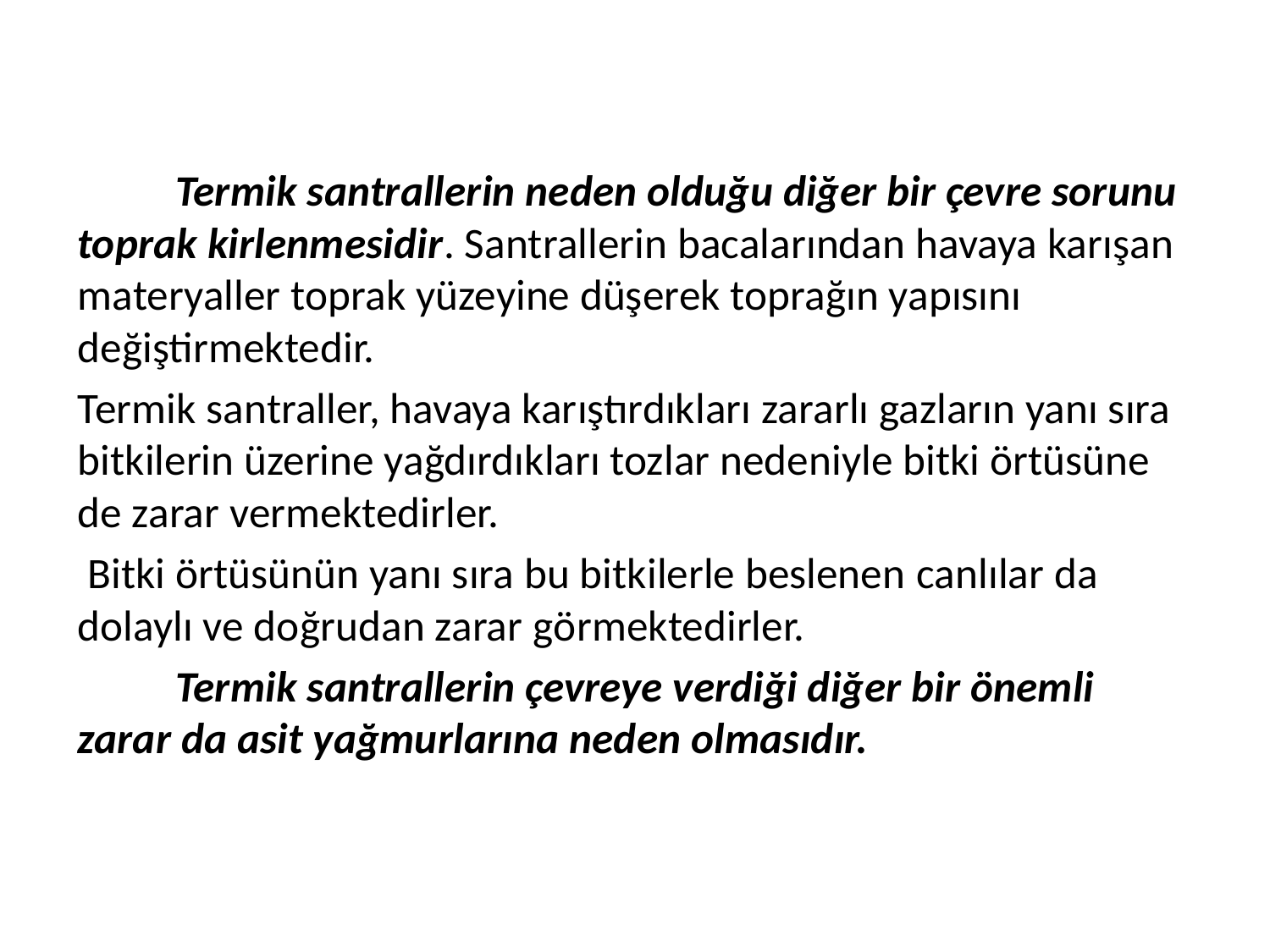

Termik santrallerin neden olduğu diğer bir çevre sorunu toprak kirlenmesidir. Santrallerin bacalarından havaya karışan materyaller toprak yüzeyine düşerek toprağın yapısını değiştirmektedir.
Termik santraller, havaya karıştırdıkları zararlı gazların yanı sıra bitkilerin üzerine yağdırdıkları tozlar nedeniyle bitki örtüsüne de zarar vermektedirler.
 Bitki örtüsünün yanı sıra bu bitkilerle beslenen canlılar da dolaylı ve doğrudan zarar görmektedirler.
	Termik santrallerin çevreye verdiği diğer bir önemli zarar da asit yağmurlarına neden olmasıdır.